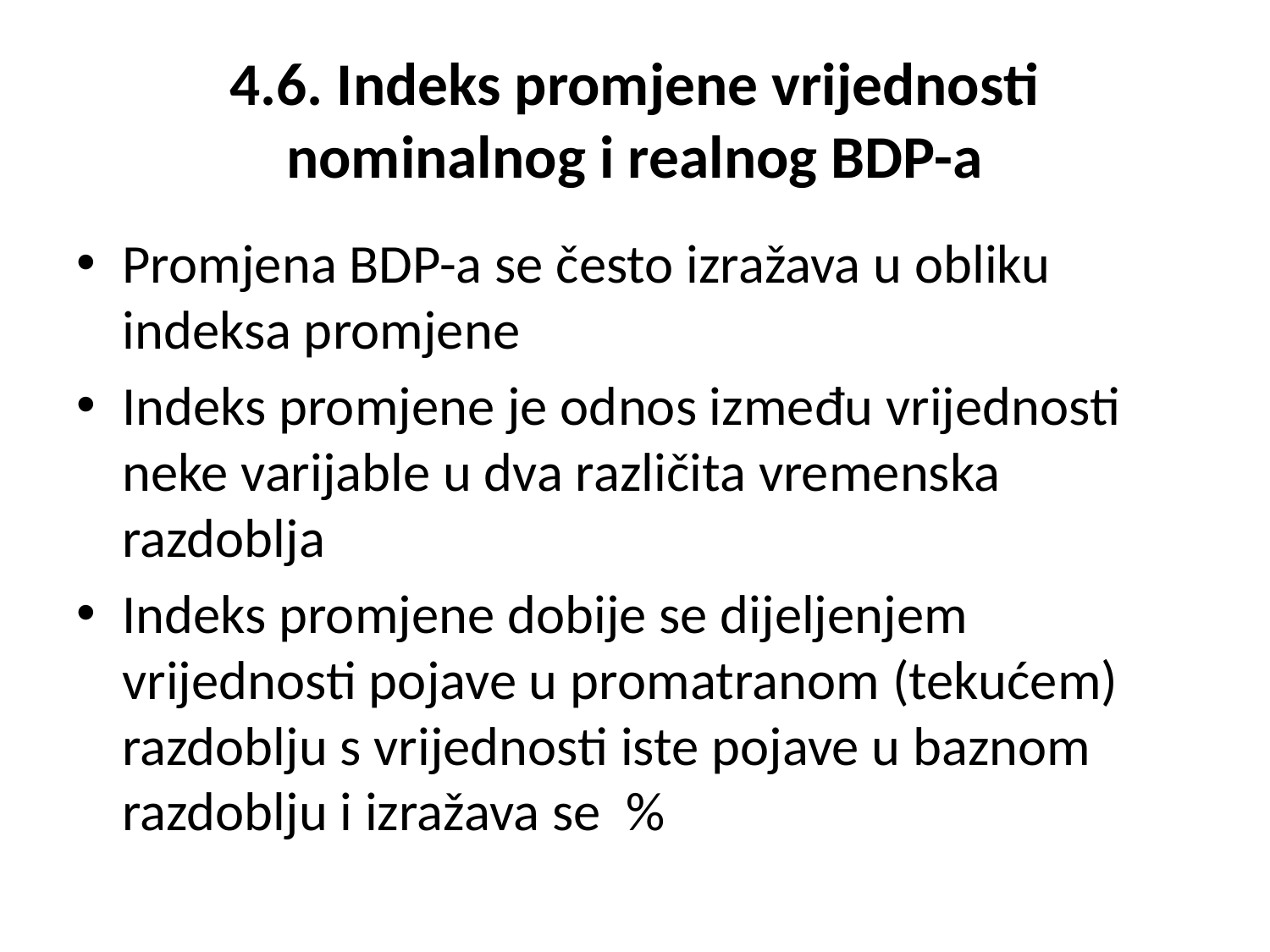

# 4.6. Indeks promjene vrijednosti nominalnog i realnog BDP-a
Promjena BDP-a se često izražava u obliku indeksa promjene
Indeks promjene je odnos između vrijednosti neke varijable u dva različita vremenska razdoblja
Indeks promjene dobije se dijeljenjem vrijednosti pojave u promatranom (tekućem) razdoblju s vrijednosti iste pojave u baznom razdoblju i izražava se  %